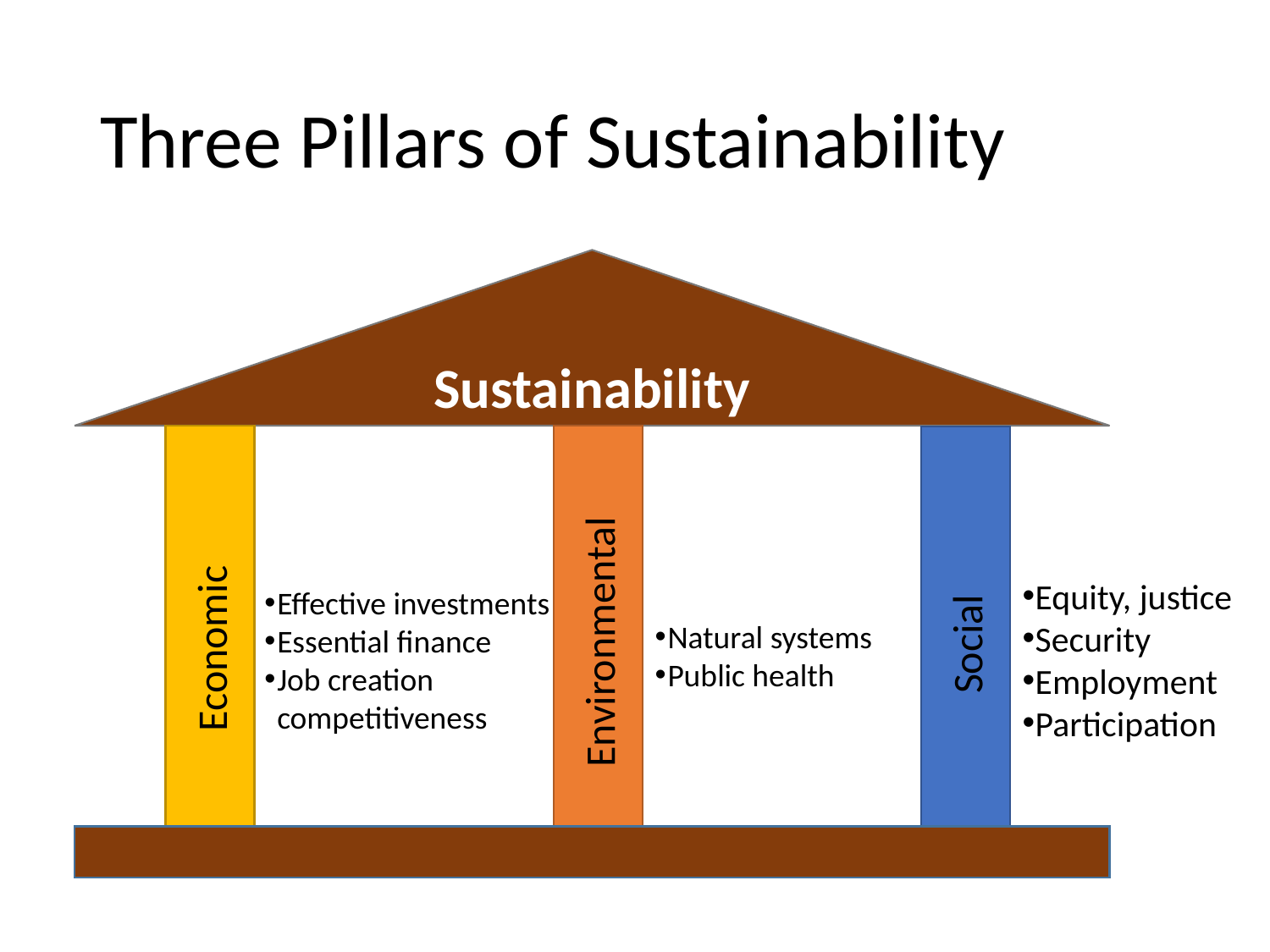

# Three Pillars of Sustainability
Sustainability
Economic
Environmental
Social
Equity, justice
Security
Employment
Participation
Effective investments
Essential finance
Job creation competitiveness
Natural systems
Public health